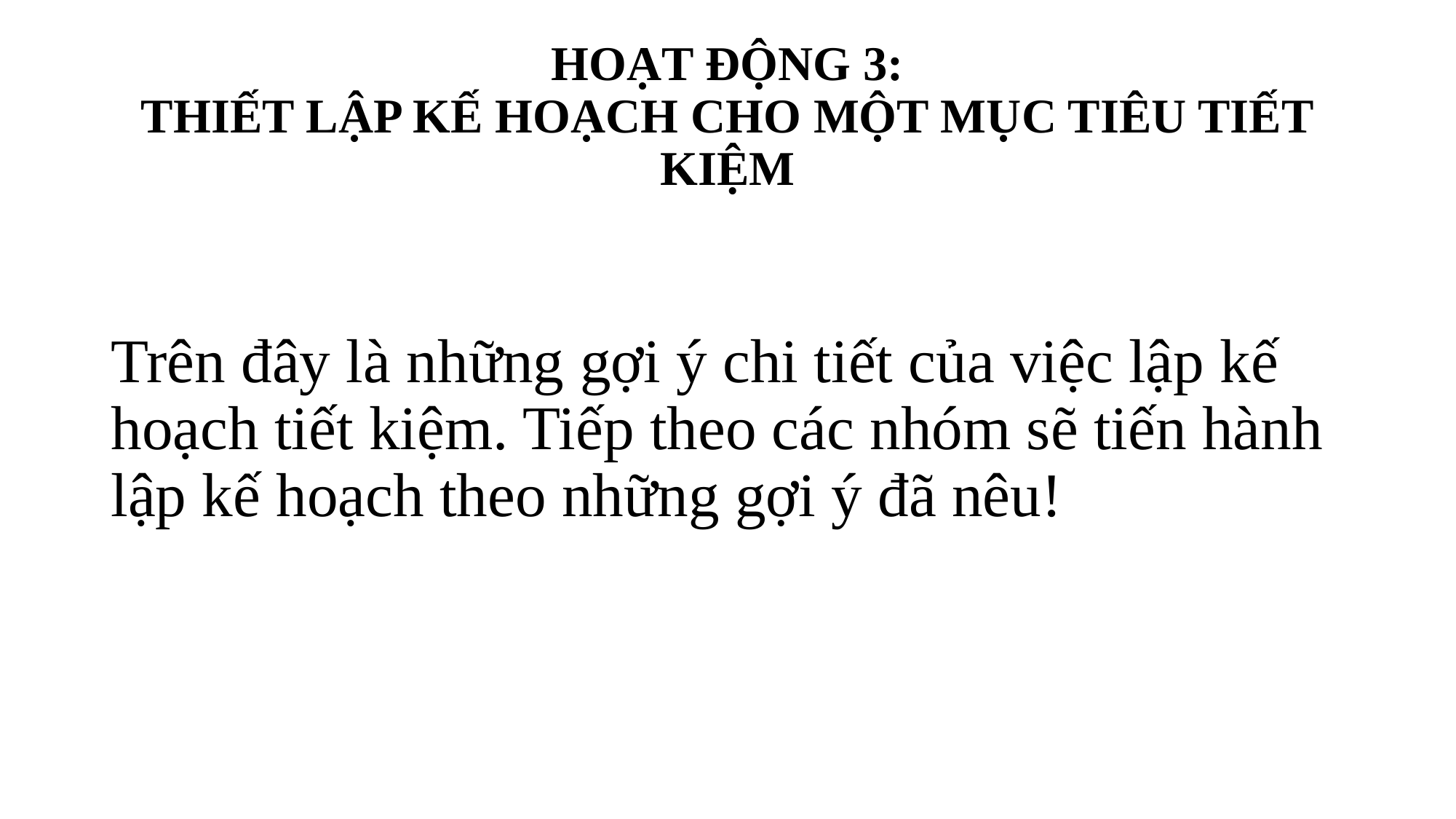

HOẠT ĐỘNG 3:
THIẾT LẬP KẾ HOẠCH CHO MỘT MỤC TIÊU TIẾT KIỆM
# Trên đây là những gợi ý chi tiết của việc lập kế hoạch tiết kiệm. Tiếp theo các nhóm sẽ tiến hành lập kế hoạch theo những gợi ý đã nêu!